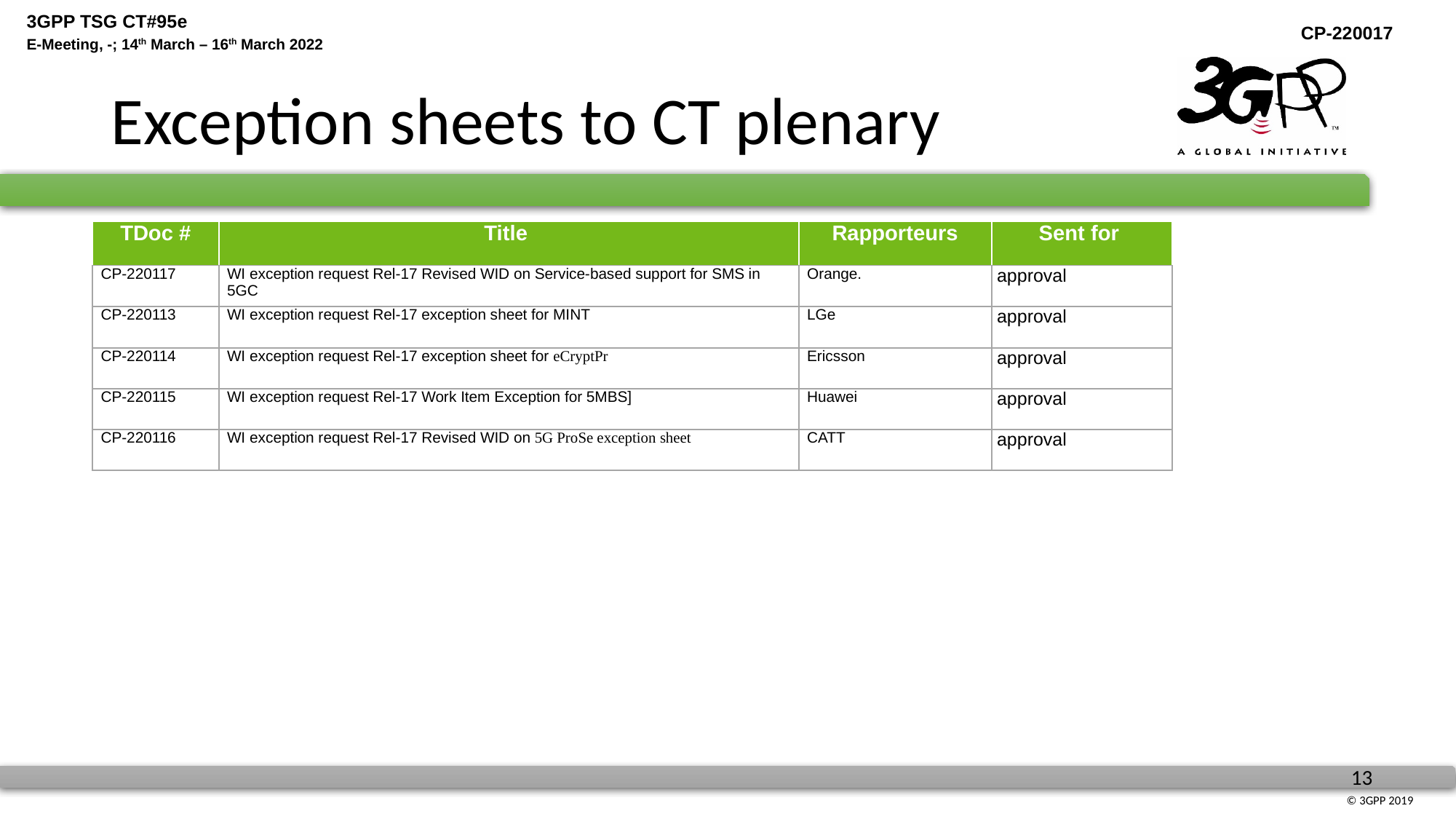

# Exception sheets to CT plenary
| TDoc # | Title | Rapporteurs | Sent for |
| --- | --- | --- | --- |
| CP-220117 | WI exception request Rel-17 Revised WID on Service-based support for SMS in 5GC | Orange. | approval |
| CP-220113 | WI exception request Rel-17 exception sheet for MINT | LGe | approval |
| CP-220114 | WI exception request Rel-17 exception sheet for eCryptPr | Ericsson | approval |
| CP-220115 | WI exception request Rel-17 Work Item Exception for 5MBS] | Huawei | approval |
| CP-220116 | WI exception request Rel-17 Revised WID on 5G ProSe exception sheet | CATT | approval |